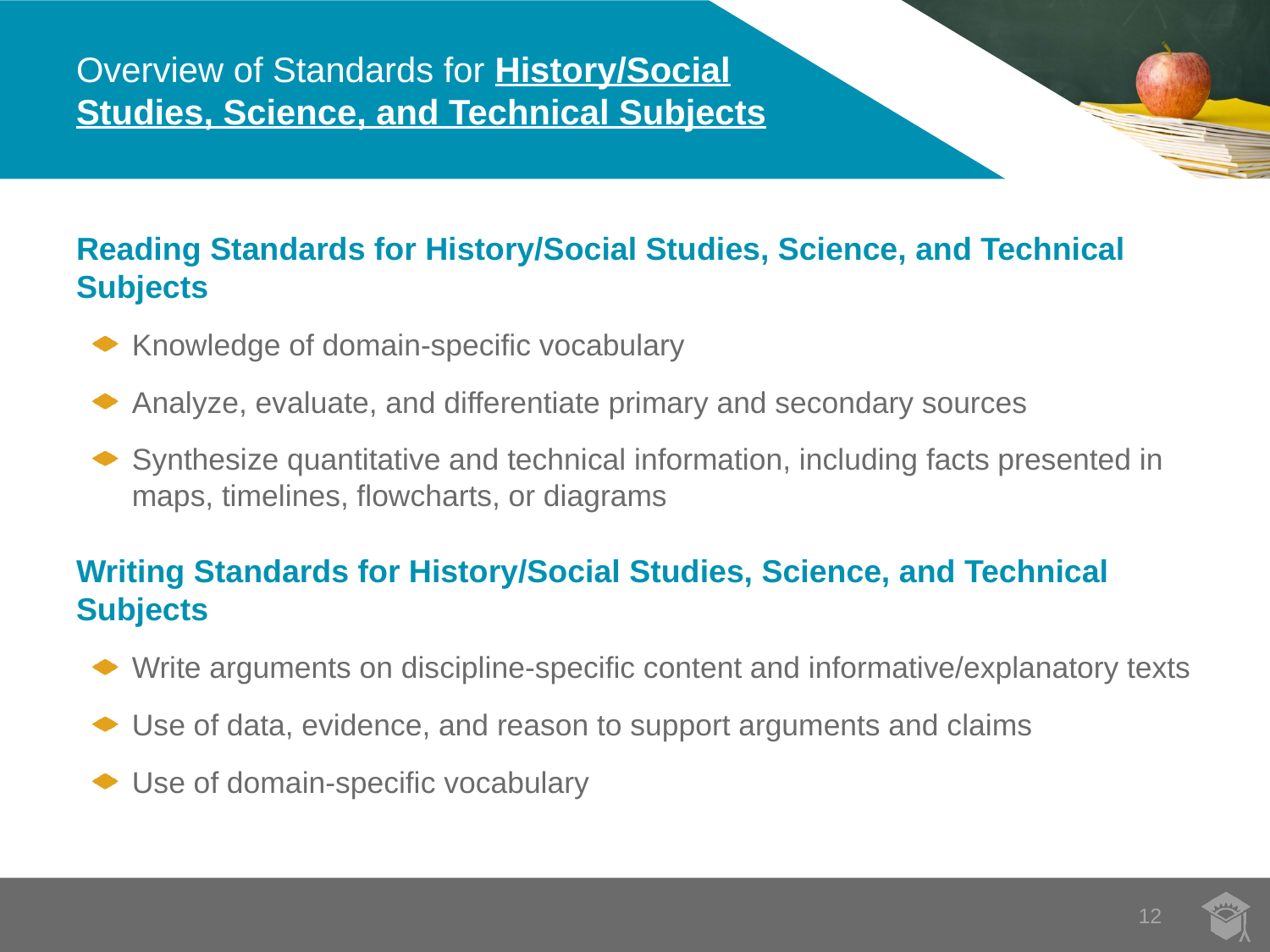

Overview of Standards for History/Social Studies, Science, and Technical Subjects
Reading Standards for History/Social Studies, Science, and Technical Subjects
Knowledge of domain-specific vocabulary
Analyze, evaluate, and differentiate primary and secondary sources
Synthesize quantitative and technical information, including facts presented in maps, timelines, flowcharts, or diagrams
Writing Standards for History/Social Studies, Science, and Technical Subjects
Write arguments on discipline-specific content and informative/explanatory texts
Use of data, evidence, and reason to support arguments and claims
Use of domain-specific vocabulary

12